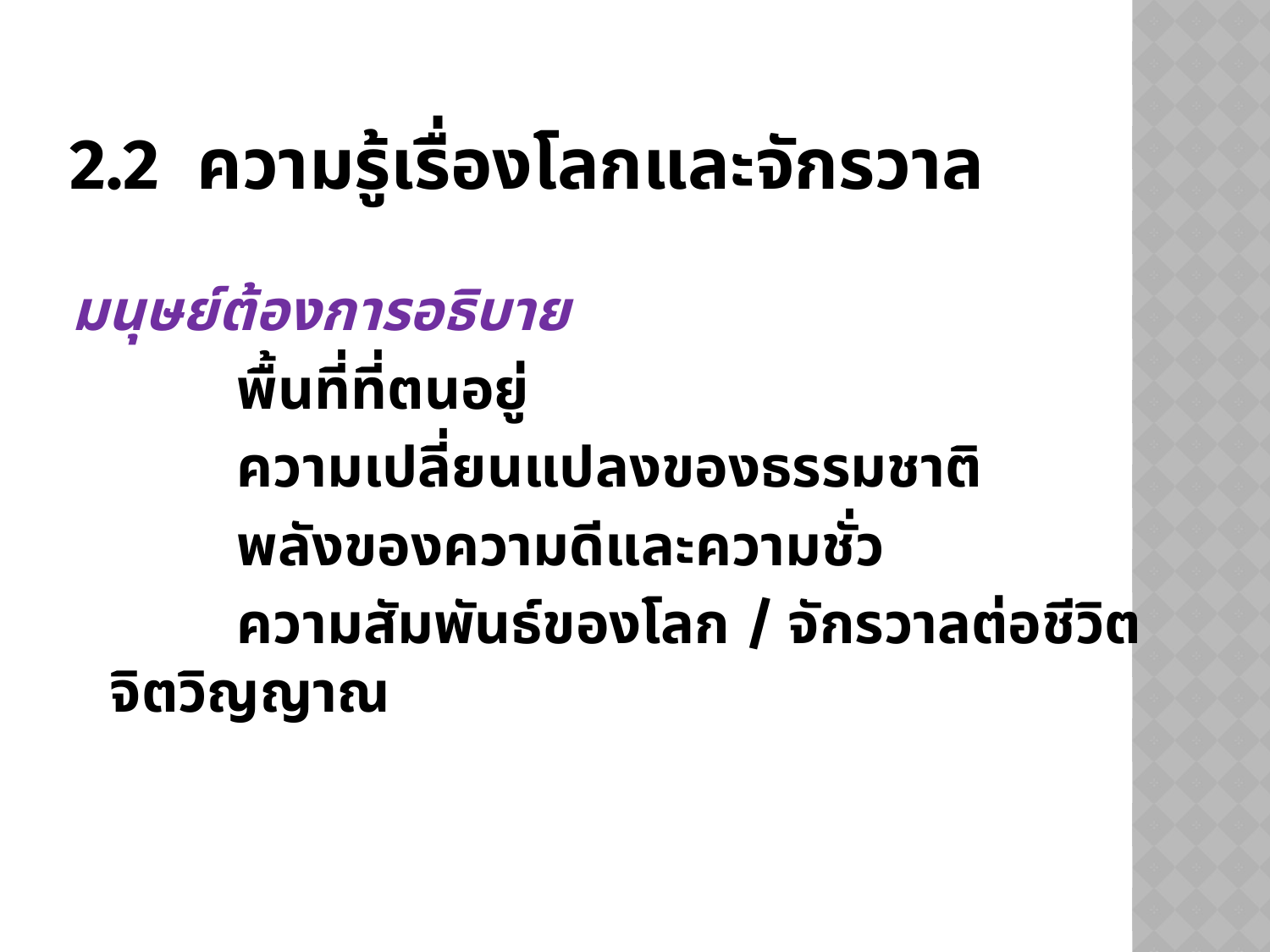

# 2.2	ความรู้เรื่องโลกและจักรวาล
มนุษย์ต้องการอธิบาย
		พื้นที่ที่ตนอยู่
		ความเปลี่ยนแปลงของธรรมชาติ
		พลังของความดีและความชั่ว
		ความสัมพันธ์ของโลก / จักรวาลต่อชีวิต จิตวิญญาณ